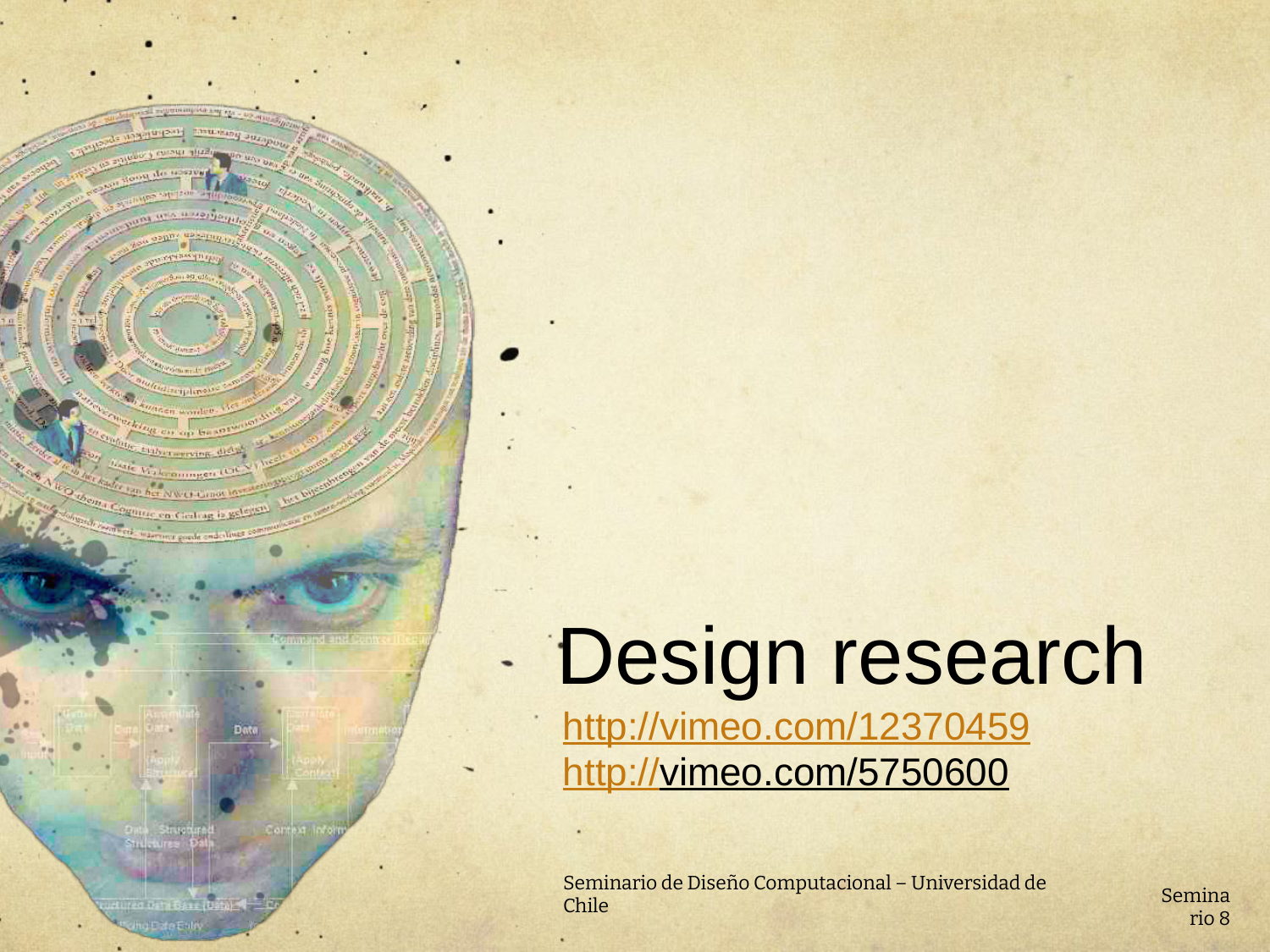

# Design research
http://vimeo.com/12370459
http://vimeo.com/5750600
Seminario de Diseño Computacional – Universidad de Chile
 Seminario 8